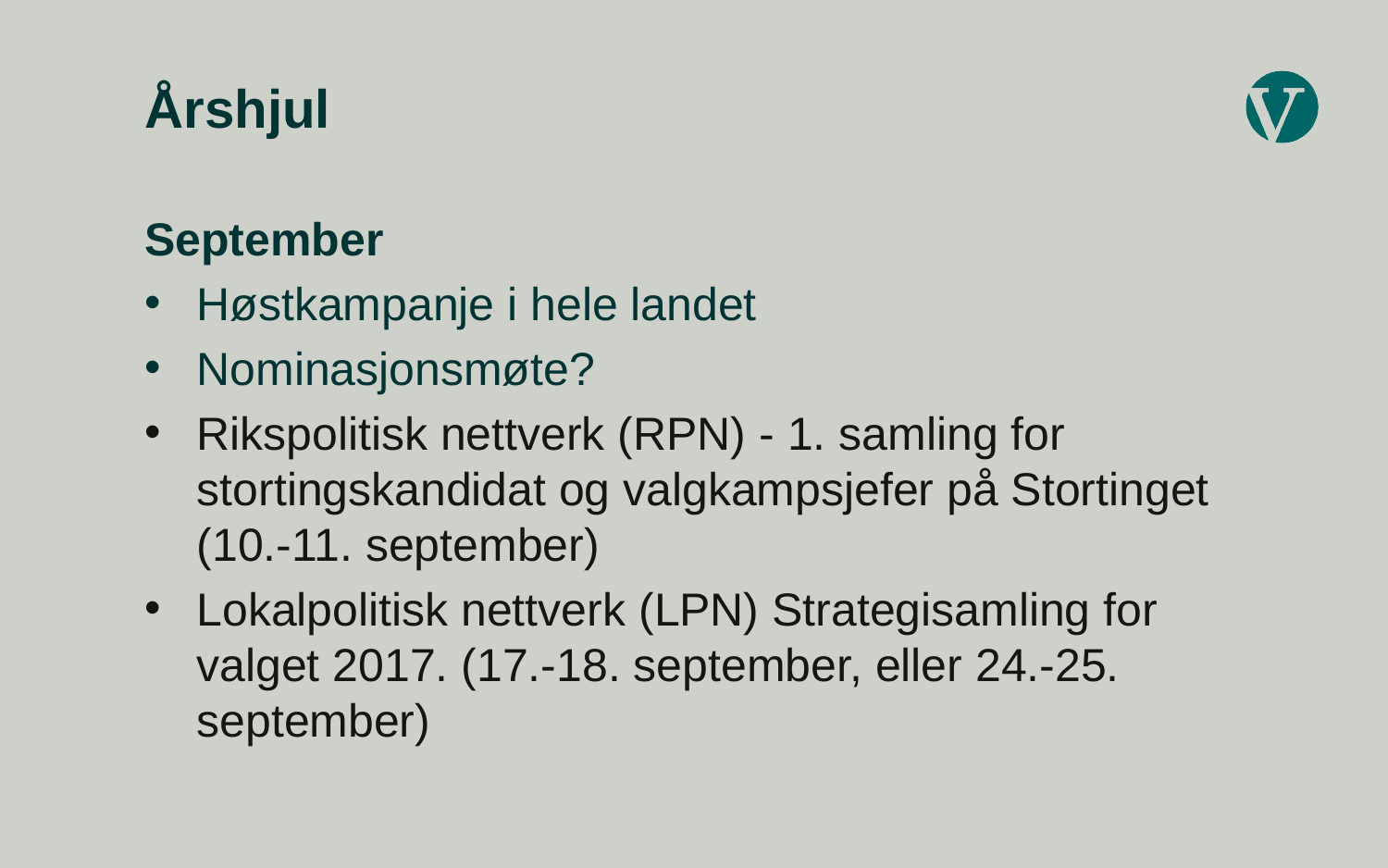

# Årshjul
September
Høstkampanje i hele landet
Nominasjonsmøte?
Rikspolitisk nettverk (RPN) - 1. samling for stortingskandidat og valgkampsjefer på Stortinget (10.-11. september)
Lokalpolitisk nettverk (LPN) Strategisamling for valget 2017. (17.-18. september, eller 24.-25. september)